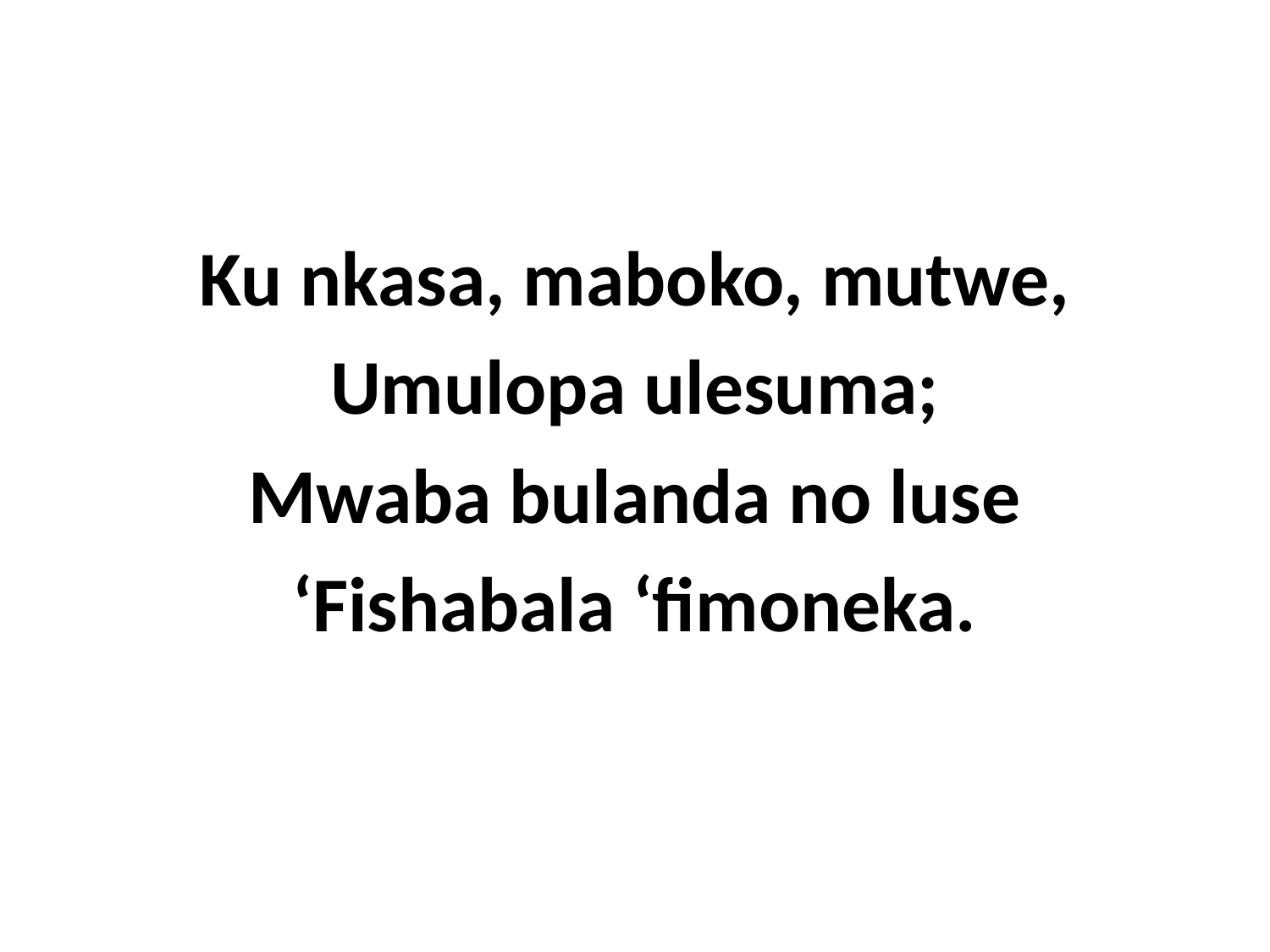

Ku nkasa, maboko, mutwe,
Umulopa ulesuma;
Mwaba bulanda no luse
‘Fishabala ‘fimoneka.